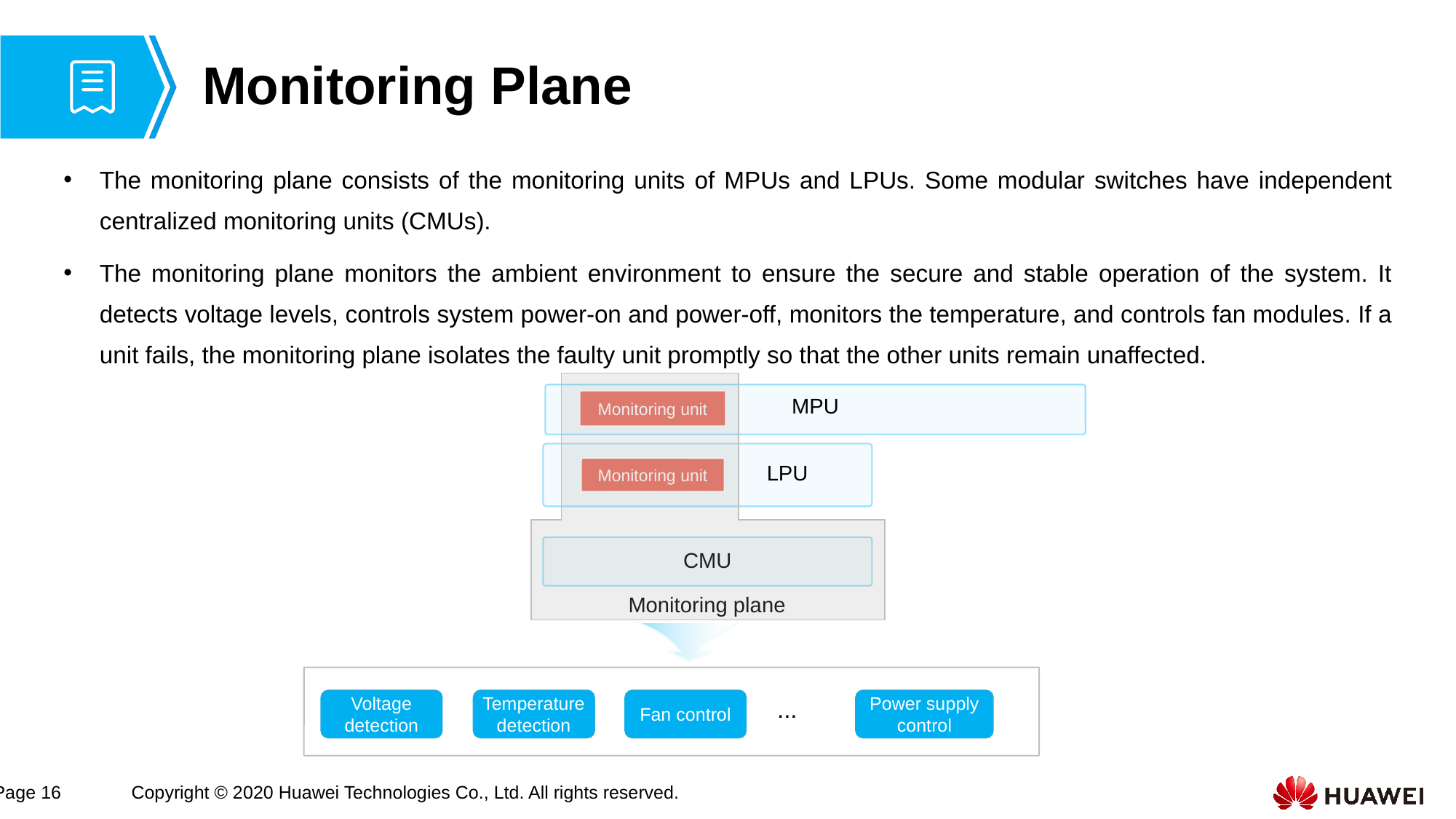

# Monitoring Plane
The monitoring plane consists of the monitoring units of MPUs and LPUs. Some modular switches have independent centralized monitoring units (CMUs).
The monitoring plane monitors the ambient environment to ensure the secure and stable operation of the system. It detects voltage levels, controls system power-on and power-off, monitors the temperature, and controls fan modules. If a unit fails, the monitoring plane isolates the faulty unit promptly so that the other units remain unaffected.

MPU
Monitoring unit

LPU
Monitoring unit

CMU
Monitoring plane

...
Voltage detection
Temperature detection
Fan control
Power supply control